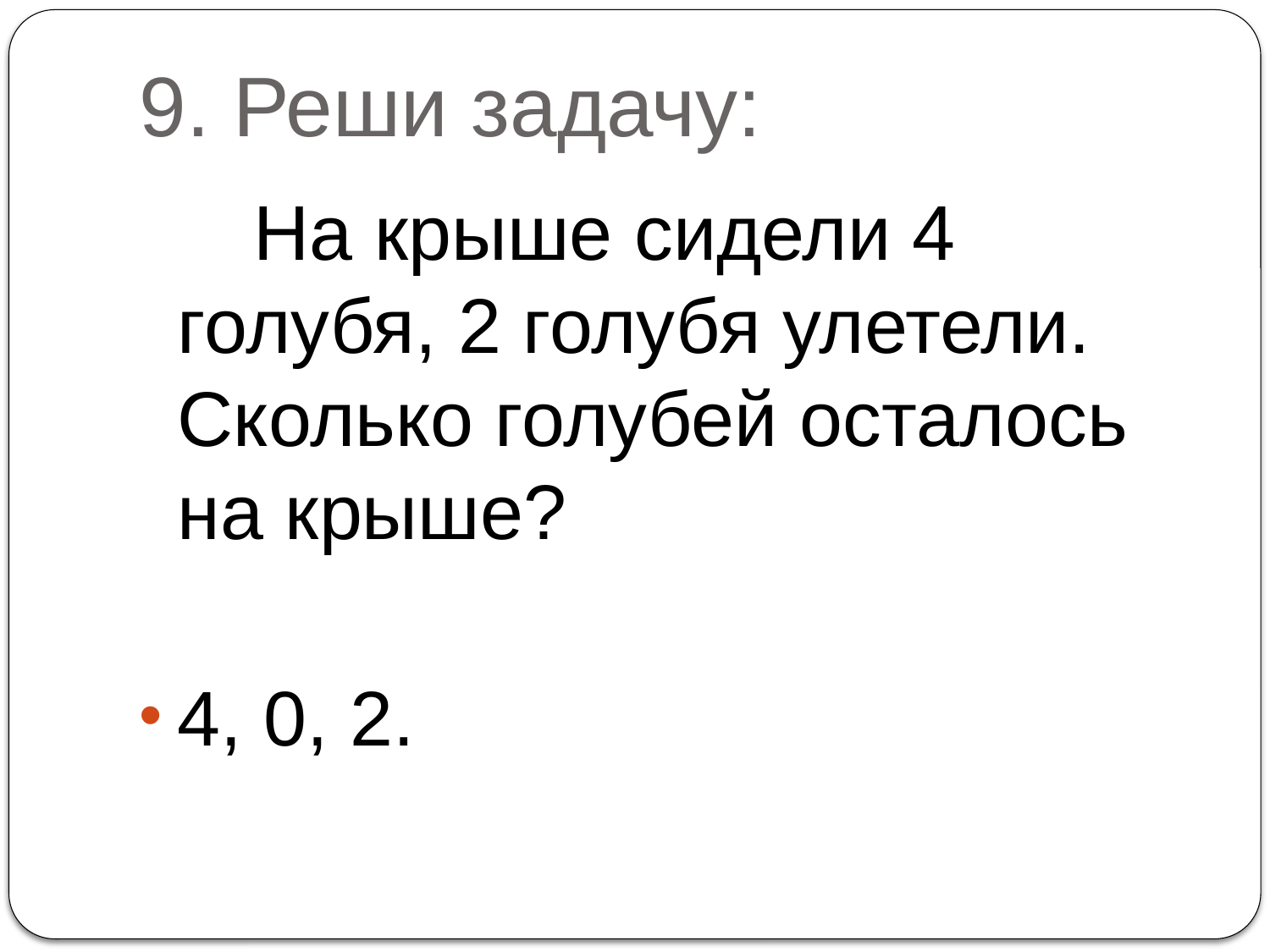

# 9. Реши задачу:
         На крыше сидели 4 голубя, 2 голубя улетели. Сколько голубей осталось на крыше?

4, 0, 2.